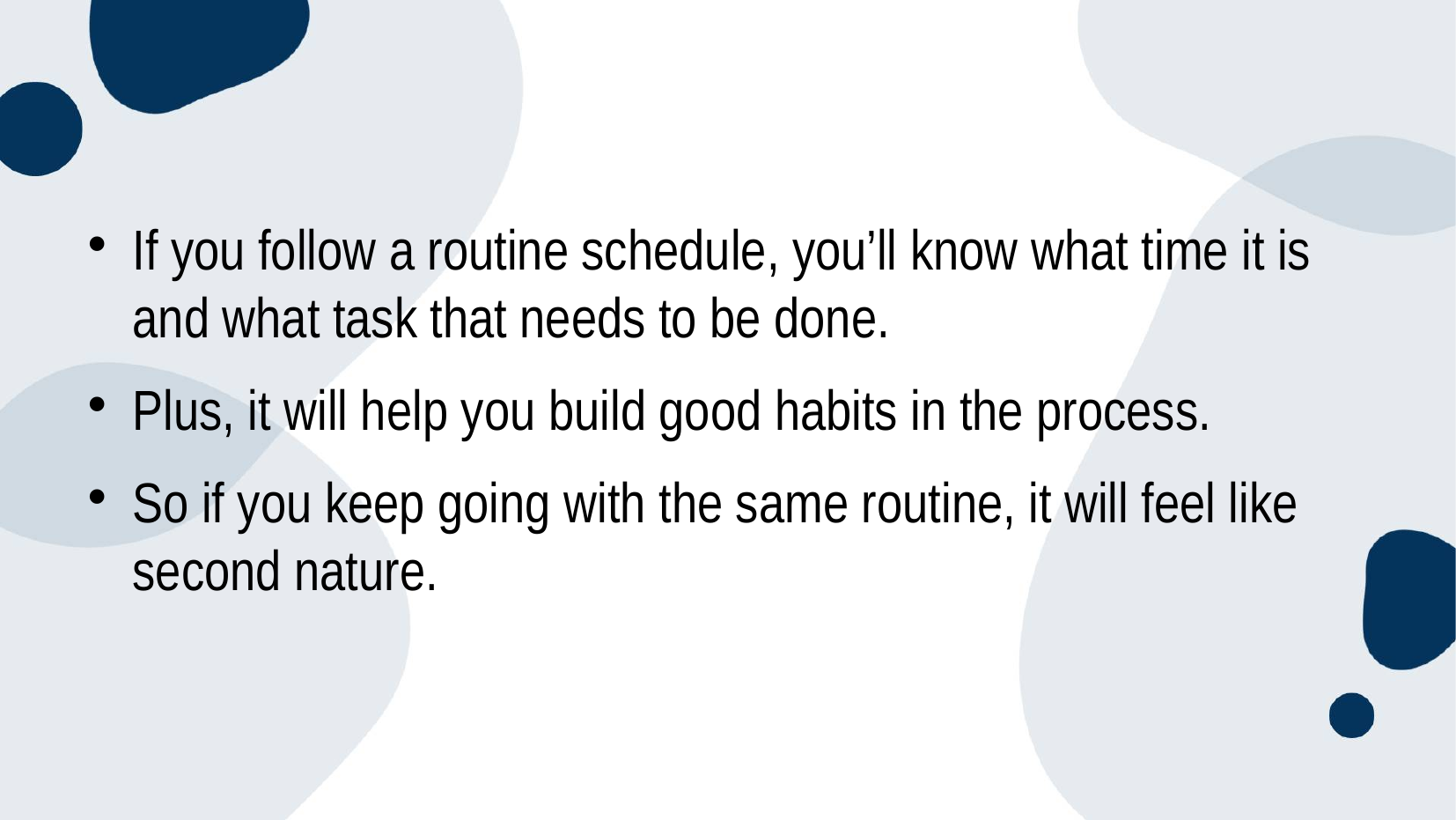

#
If you follow a routine schedule, you’ll know what time it is and what task that needs to be done.
Plus, it will help you build good habits in the process.
So if you keep going with the same routine, it will feel like second nature.